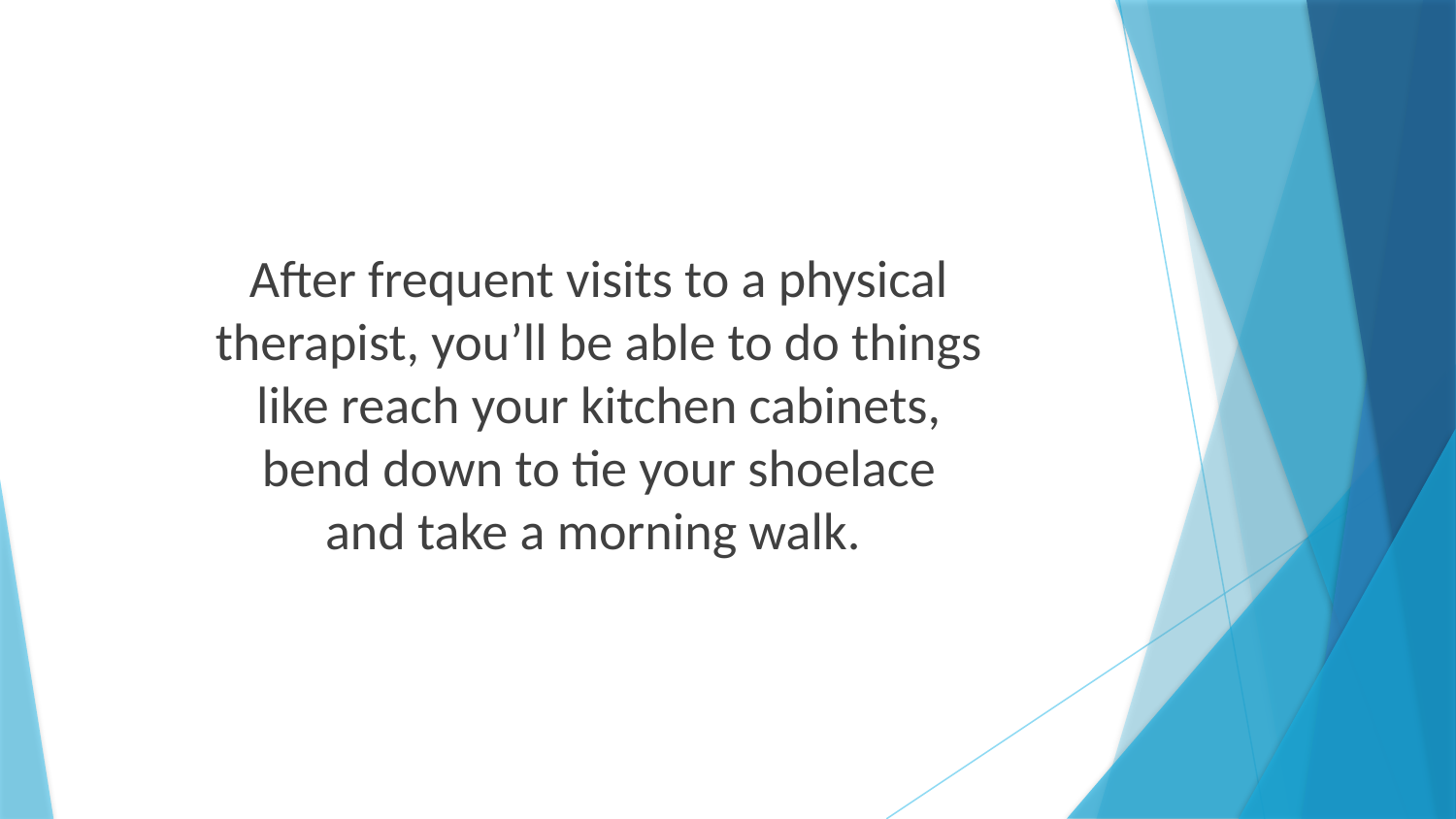

After frequent visits to a physical
therapist, you’ll be able to do things
like reach your kitchen cabinets,
bend down to tie your shoelace
and take a morning walk.